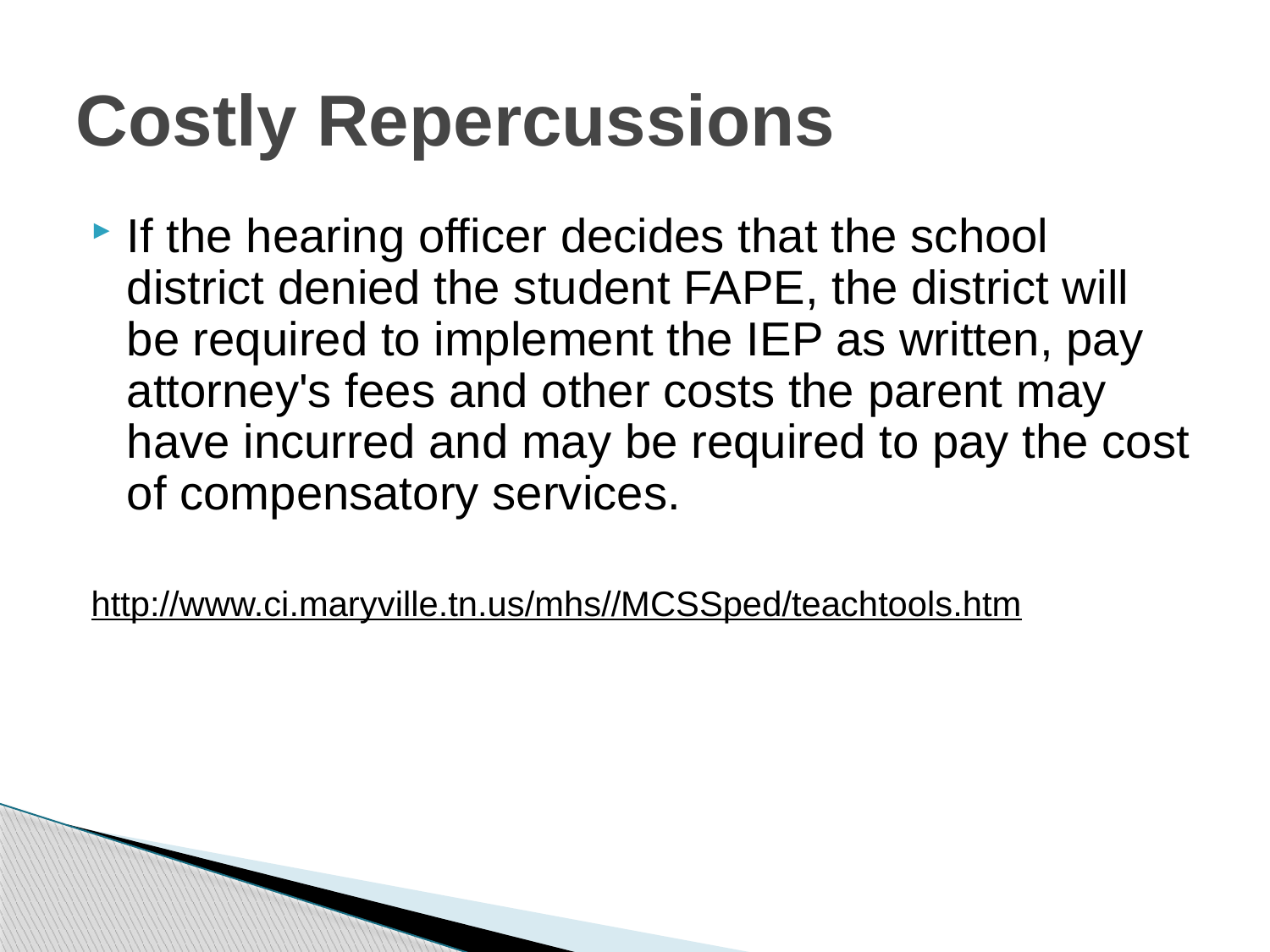

# Costly Repercussions
If the hearing officer decides that the school district denied the student FAPE, the district will be required to implement the IEP as written, pay attorney's fees and other costs the parent may have incurred and may be required to pay the cost of compensatory services.

http://www.ci.maryville.tn.us/mhs//MCSSped/teachtools.htm